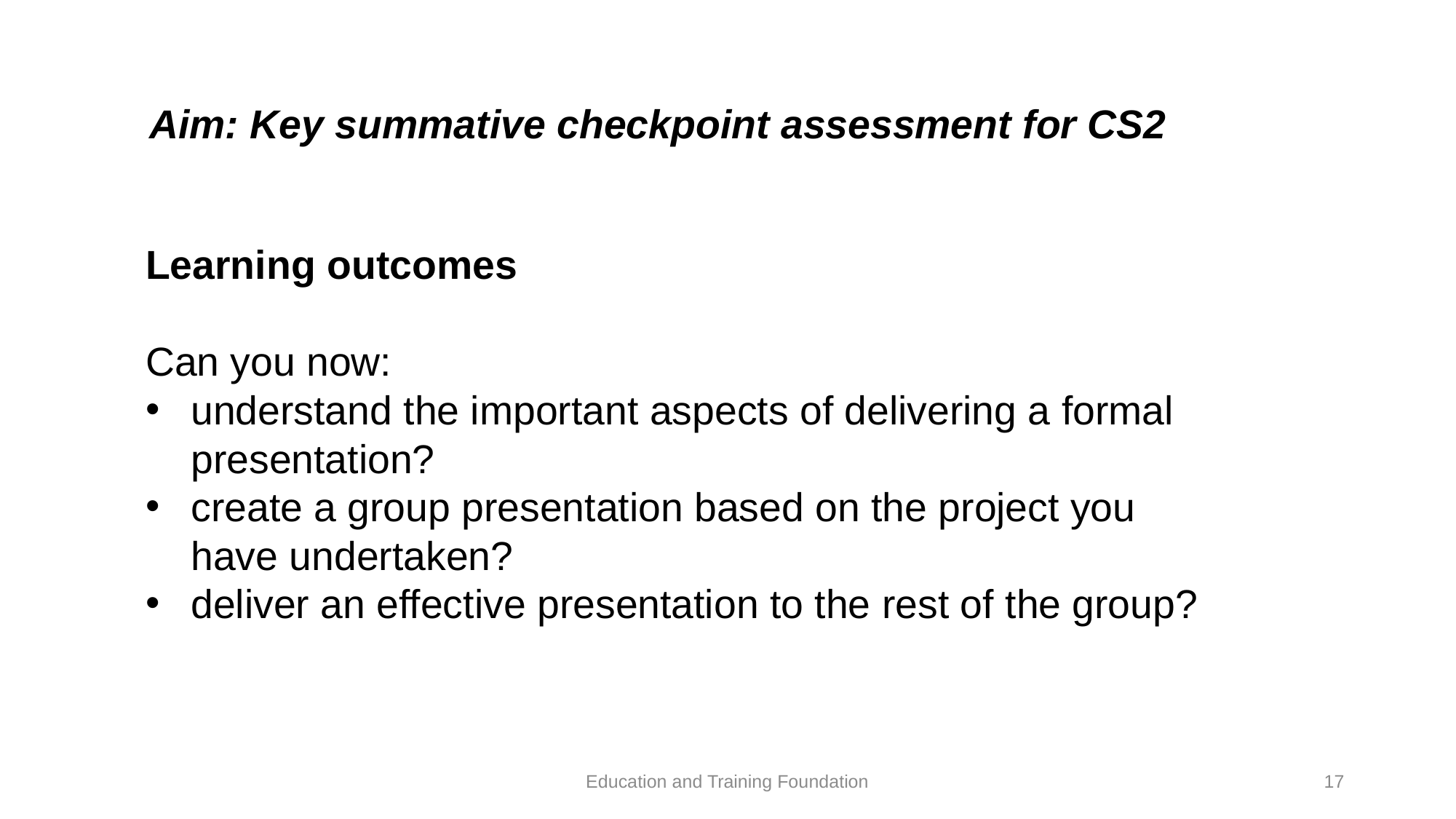

Aim: Key summative checkpoint assessment for CS2
Learning outcomes

Can you now:
understand the important aspects of delivering a formal presentation?
create a group presentation based on the project you have undertaken?
deliver an effective presentation to the rest of the group?
#
Education and Training Foundation
17